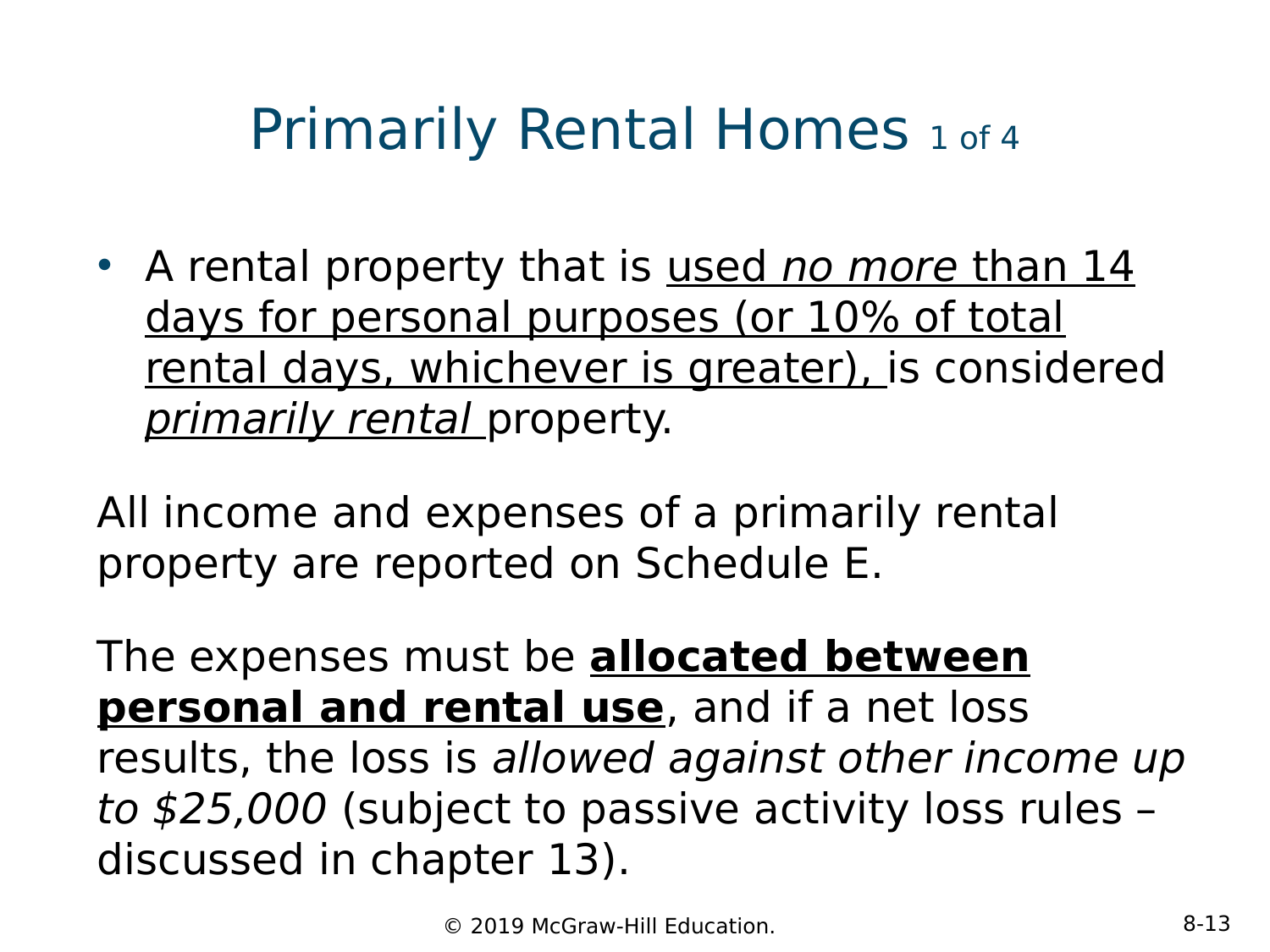

# Primarily Rental Homes 1 of 4
A rental property that is used no more than 14 days for personal purposes (or 10% of total rental days, whichever is greater), is considered primarily rental property.
All income and expenses of a primarily rental property are reported on Schedule E.
The expenses must be allocated between personal and rental use, and if a net loss results, the loss is allowed against other income up to $25,000 (subject to passive activity loss rules – discussed in chapter 13).